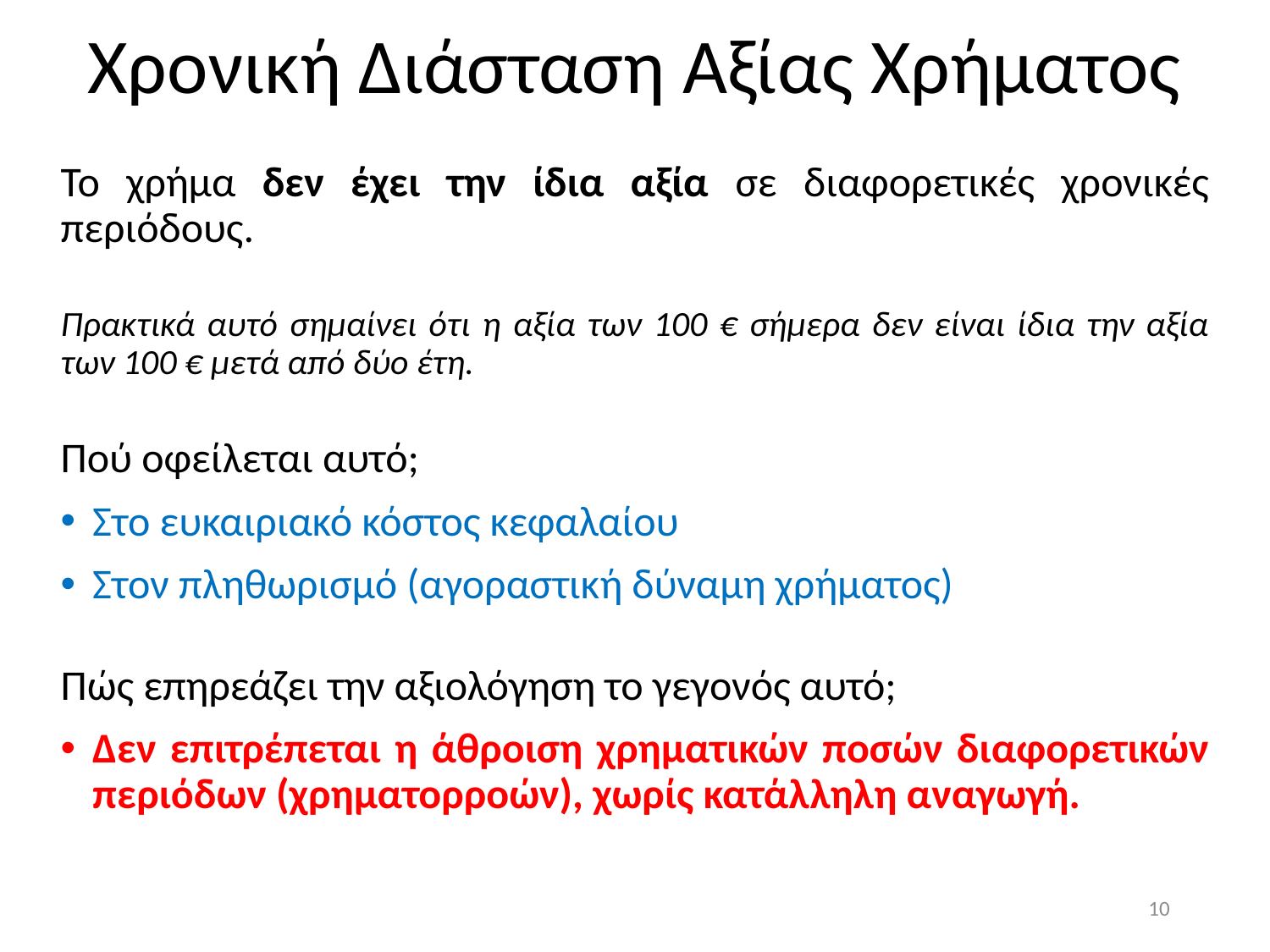

# Χρονική Διάσταση Αξίας Χρήματος
Το χρήμα δεν έχει την ίδια αξία σε διαφορετικές χρονικές περιόδους.

Πρακτικά αυτό σημαίνει ότι η αξία των 100 € σήμερα δεν είναι ίδια την αξία των 100 € μετά από δύο έτη.

Πού οφείλεται αυτό;
Στο ευκαιριακό κόστος κεφαλαίου
Στον πληθωρισμό (αγοραστική δύναμη χρήματος)

Πώς επηρεάζει την αξιολόγηση το γεγονός αυτό;
Δεν επιτρέπεται η άθροιση χρηματικών ποσών διαφορετικών περιόδων (χρηματορροών), χωρίς κατάλληλη αναγωγή.
10